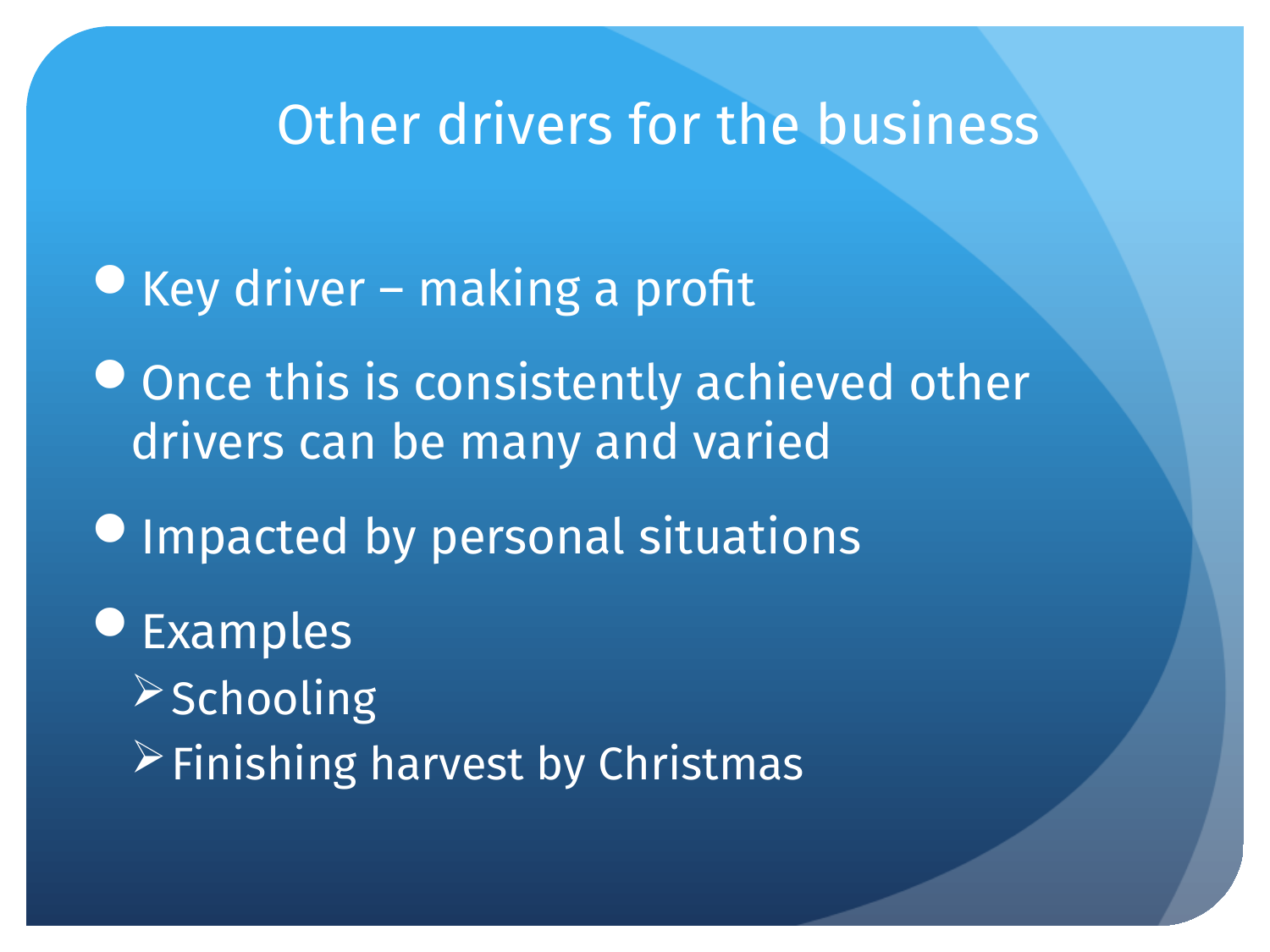

Other drivers for the business
Key driver – making a profit
Once this is consistently achieved other drivers can be many and varied
Impacted by personal situations
Examples
Schooling
Finishing harvest by Christmas